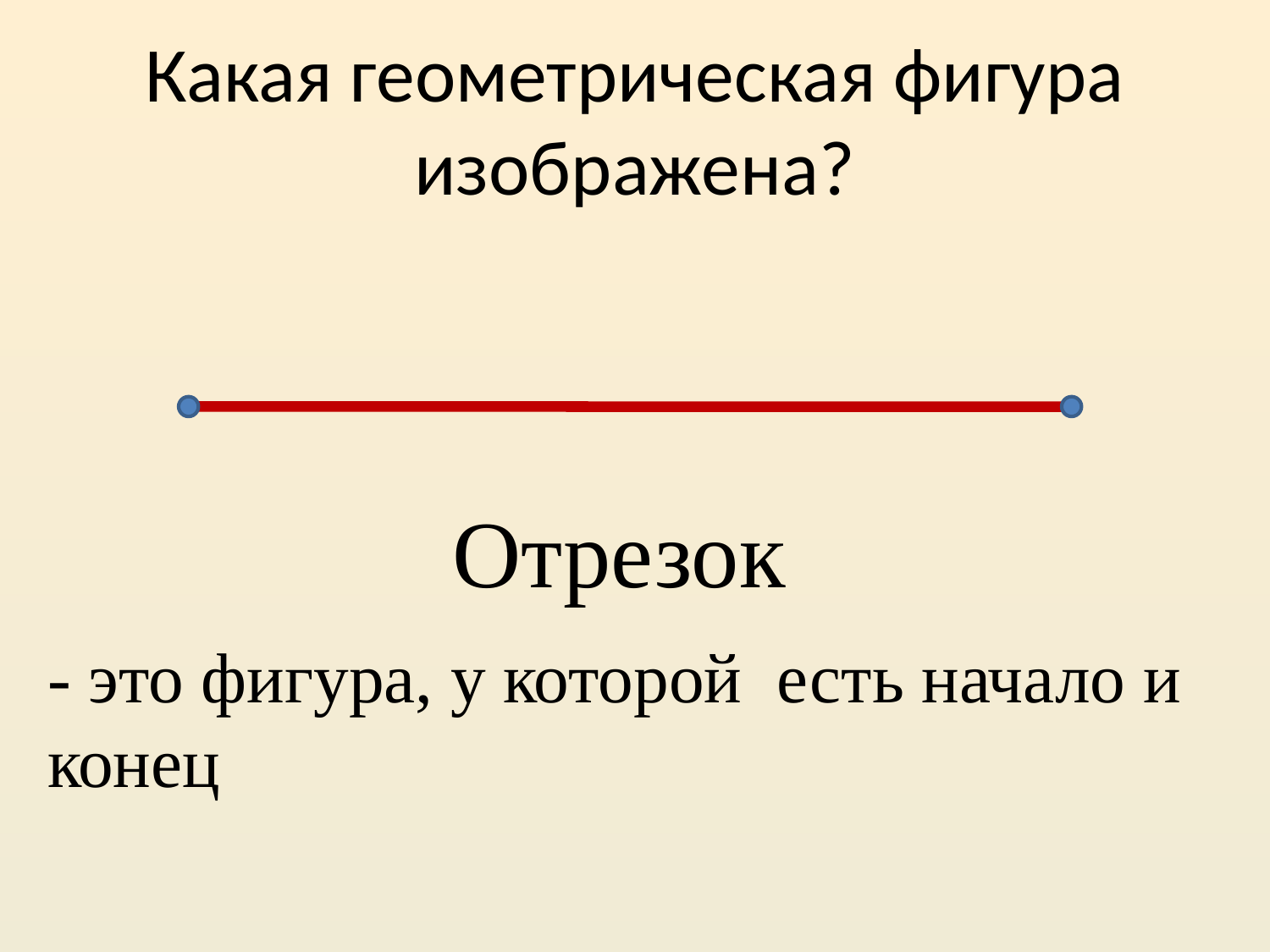

# Какая геометрическая фигура изображена?

Отрезок

- это фигура, у которой  есть начало и конец